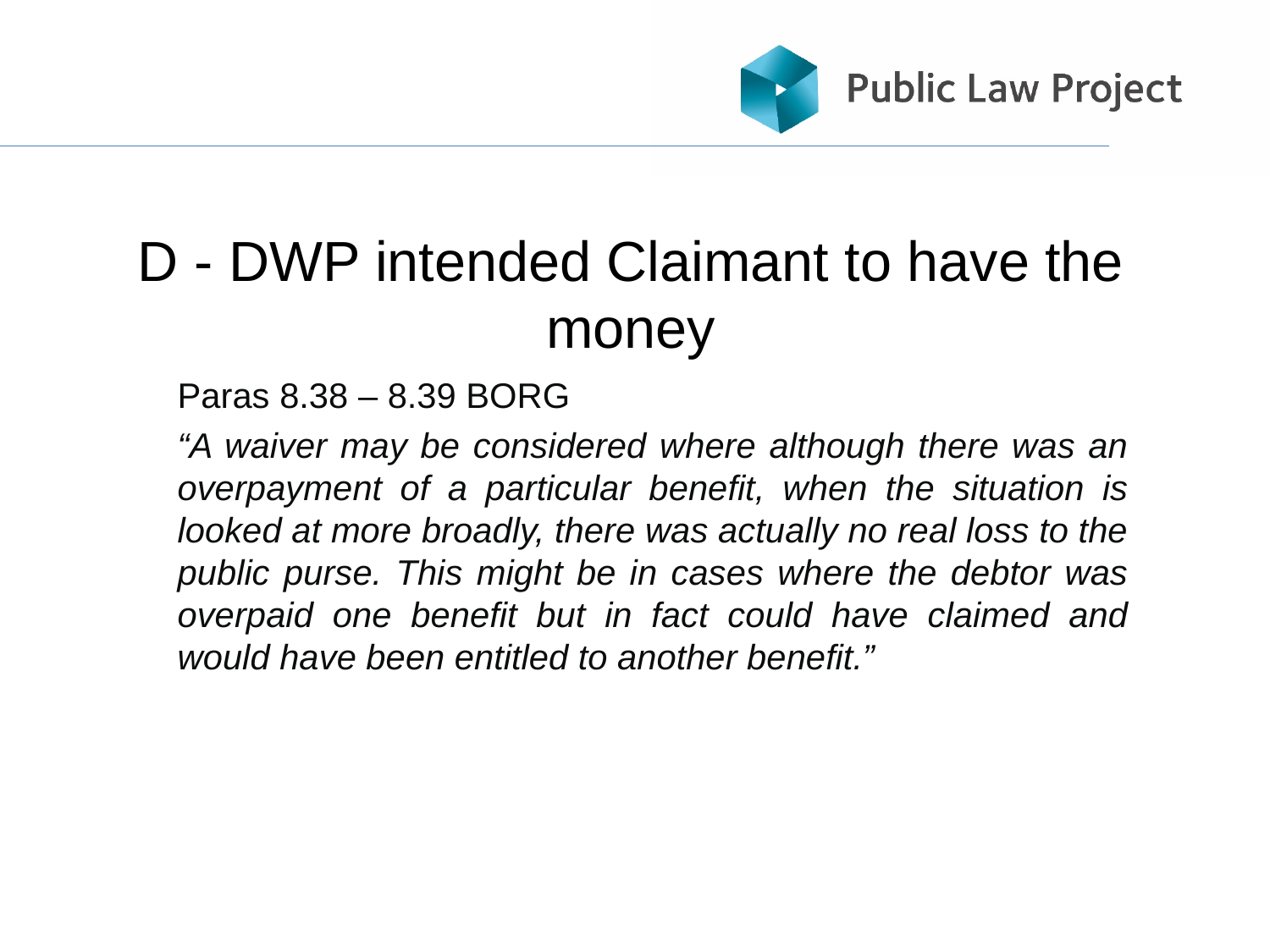

# D - DWP intended Claimant to have the money
Paras 8.38 – 8.39 BORG
“A waiver may be considered where although there was an overpayment of a particular benefit, when the situation is looked at more broadly, there was actually no real loss to the public purse. This might be in cases where the debtor was overpaid one benefit but in fact could have claimed and would have been entitled to another benefit.”